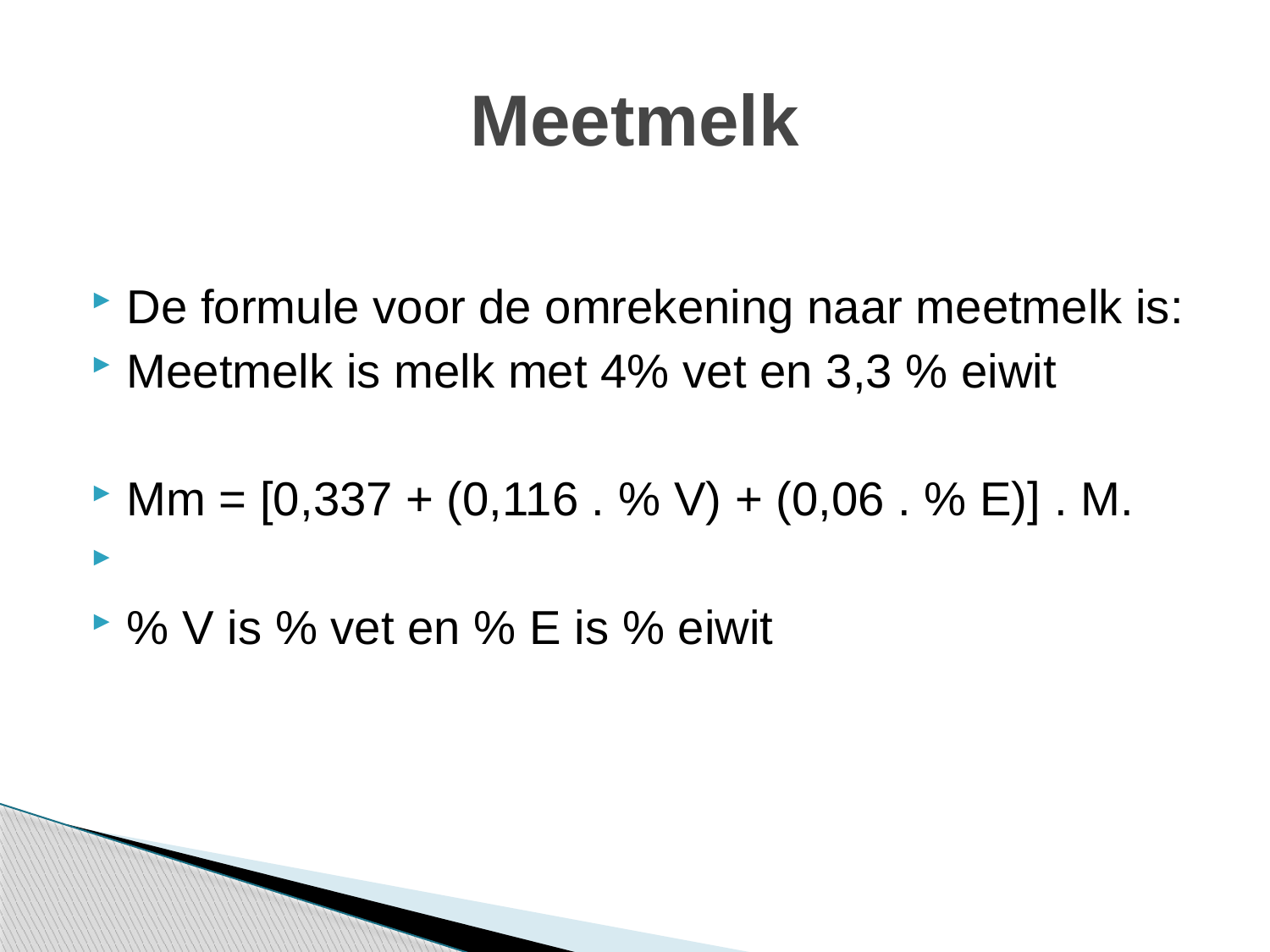

# Meetmelk

De formule voor de omrekening naar meetmelk is:
Meetmelk is melk met 4% vet en 3,3 % eiwit

Mm = [0,337 + (0,116 . % V) + (0,06 . % E)] . M.

% V is % vet en % E is % eiwit